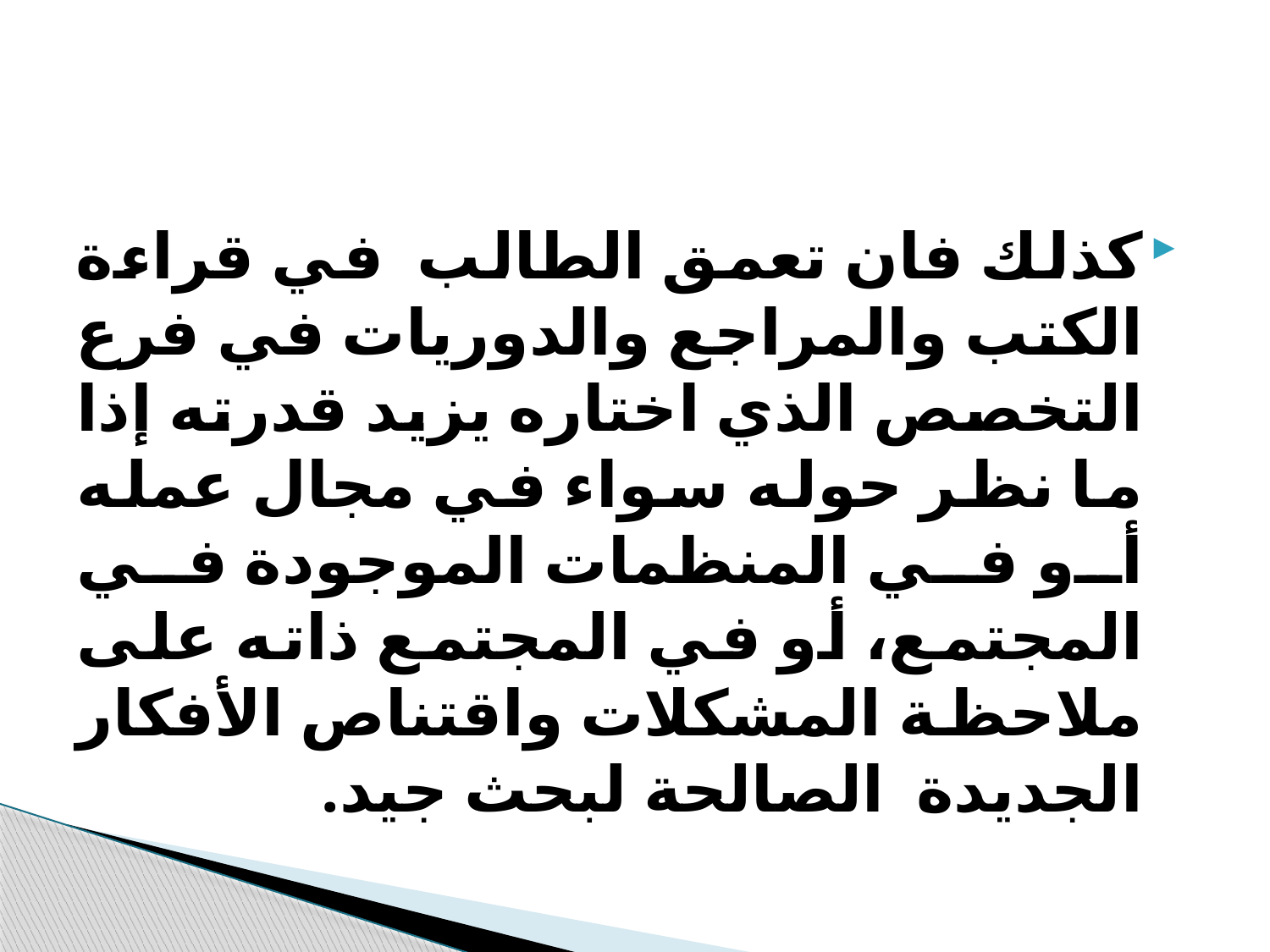

#
كذلك فان تعمق الطالب  في قراءة الكتب والمراجع والدوريات في فرع التخصص الذي اختاره يزيد قدرته إذا ما نظر حوله سواء في مجال عمله أو في المنظمات الموجودة في المجتمع، أو في المجتمع ذاته على ملاحظة المشكلات واقتناص الأفكار الجديدة  الصالحة لبحث جيد.